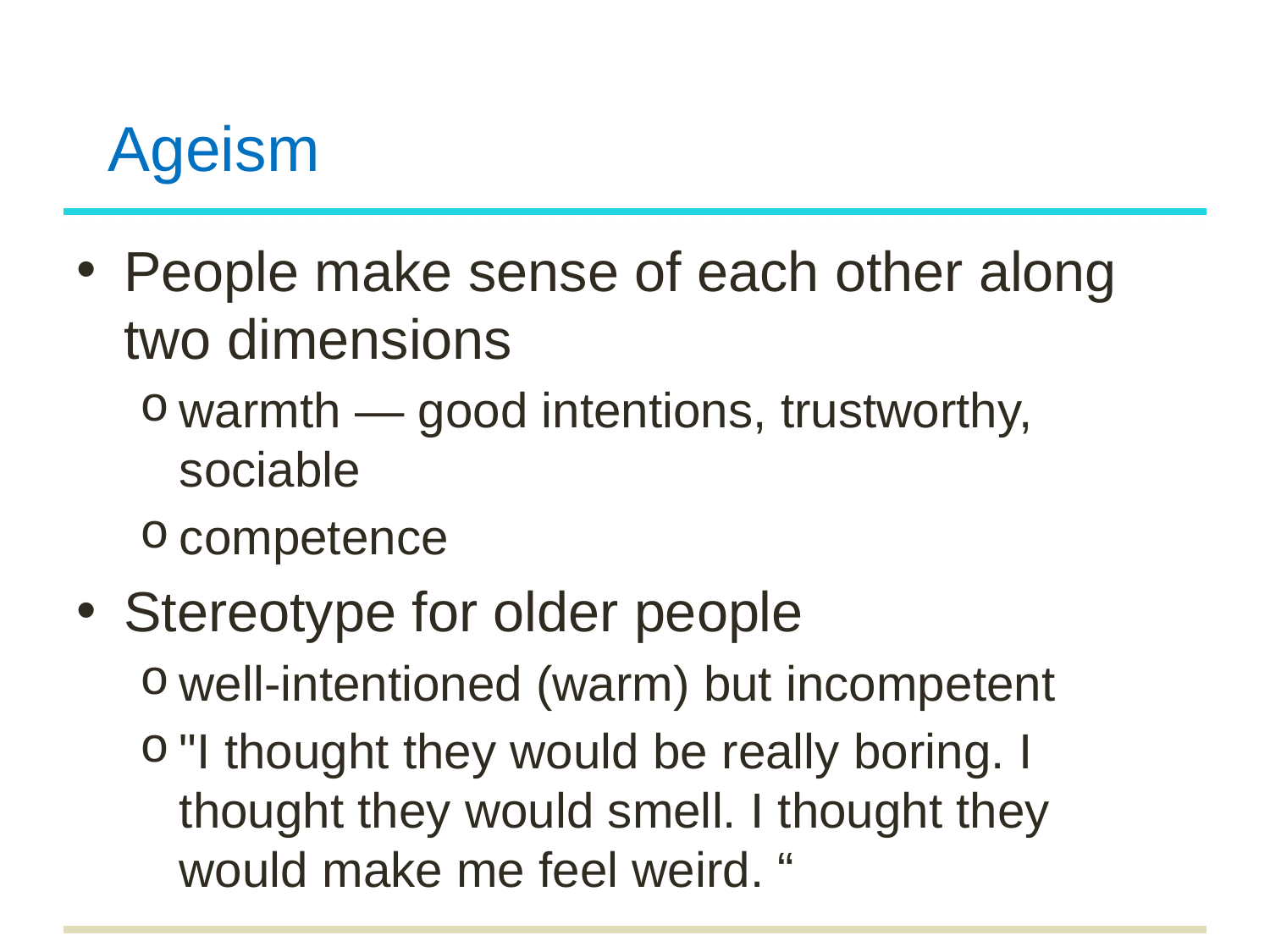

# Ageism
People make sense of each other along two dimensions
warmth — good intentions, trustworthy, sociable
competence
Stereotype for older people
well-intentioned (warm) but incompetent
"I thought they would be really boring. I thought they would smell. I thought they would make me feel weird. “